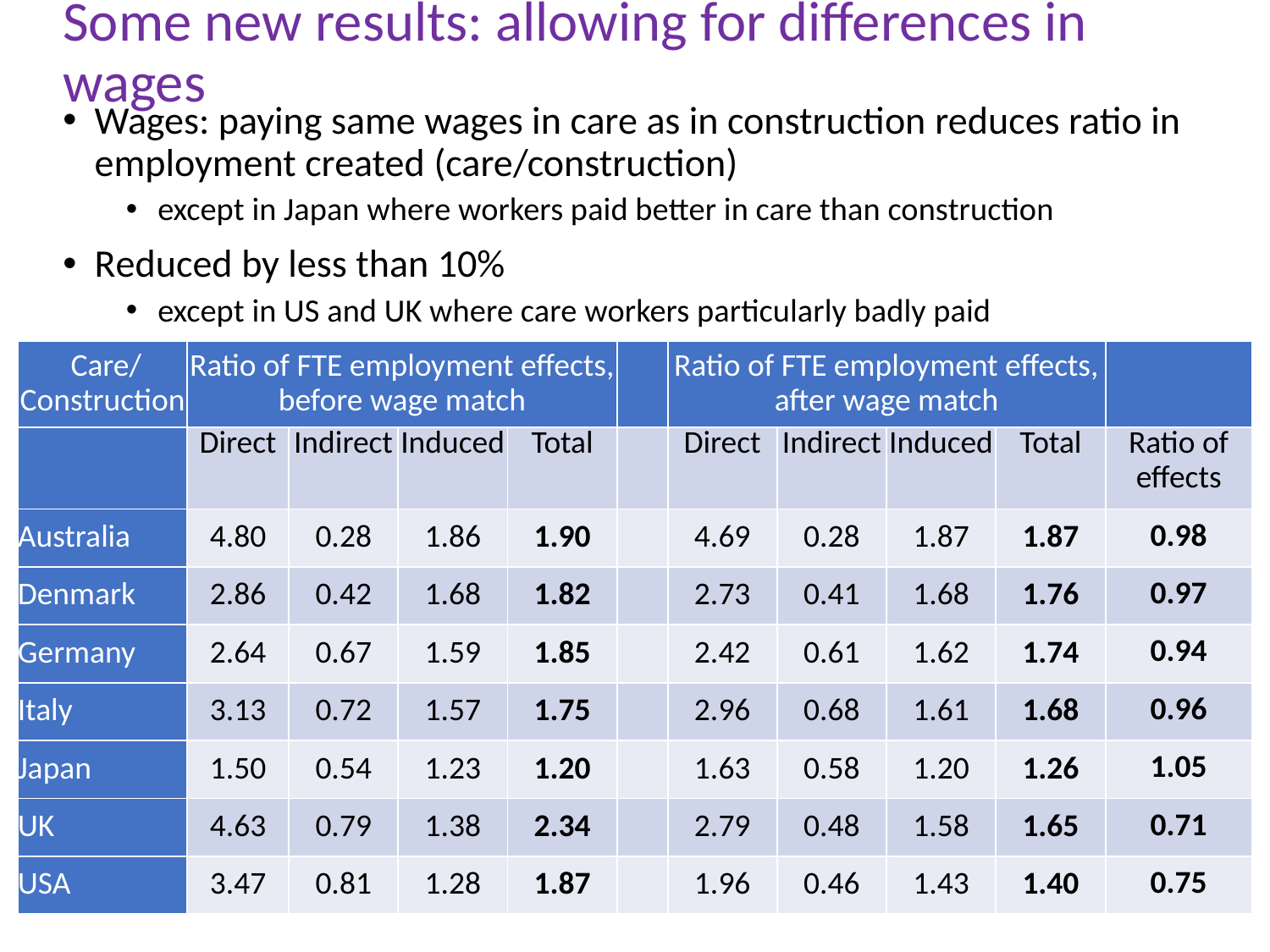

# Some new results: allowing for differences in wages
Wages: paying same wages in care as in construction reduces ratio in employment created (care/construction)
except in Japan where workers paid better in care than construction
Reduced by less than 10%
except in US and UK where care workers particularly badly paid

| Care/ Construction | Ratio of FTE employment effects, before wage match |  |  |  |  | Ratio of FTE employment effects, after wage match |  |  |  |  |
| --- | --- | --- | --- | --- | --- | --- | --- | --- | --- | --- |
|  | Direct | Indirect | Induced | Total |  | Direct | Indirect | Induced | Total | Ratio of effects |
| Australia | 4.80 | 0.28 | 1.86 | 1.90 |  | 4.69 | 0.28 | 1.87 | 1.87 | 0.98 |
| Denmark | 2.86 | 0.42 | 1.68 | 1.82 |  | 2.73 | 0.41 | 1.68 | 1.76 | 0.97 |
| Germany | 2.64 | 0.67 | 1.59 | 1.85 |  | 2.42 | 0.61 | 1.62 | 1.74 | 0.94 |
| Italy | 3.13 | 0.72 | 1.57 | 1.75 |  | 2.96 | 0.68 | 1.61 | 1.68 | 0.96 |
| Japan | 1.50 | 0.54 | 1.23 | 1.20 |  | 1.63 | 0.58 | 1.20 | 1.26 | 1.05 |
| UK | 4.63 | 0.79 | 1.38 | 2.34 |  | 2.79 | 0.48 | 1.58 | 1.65 | 0.71 |
| USA | 3.47 | 0.81 | 1.28 | 1.87 |  | 1.96 | 0.46 | 1.43 | 1.40 | 0.75 |